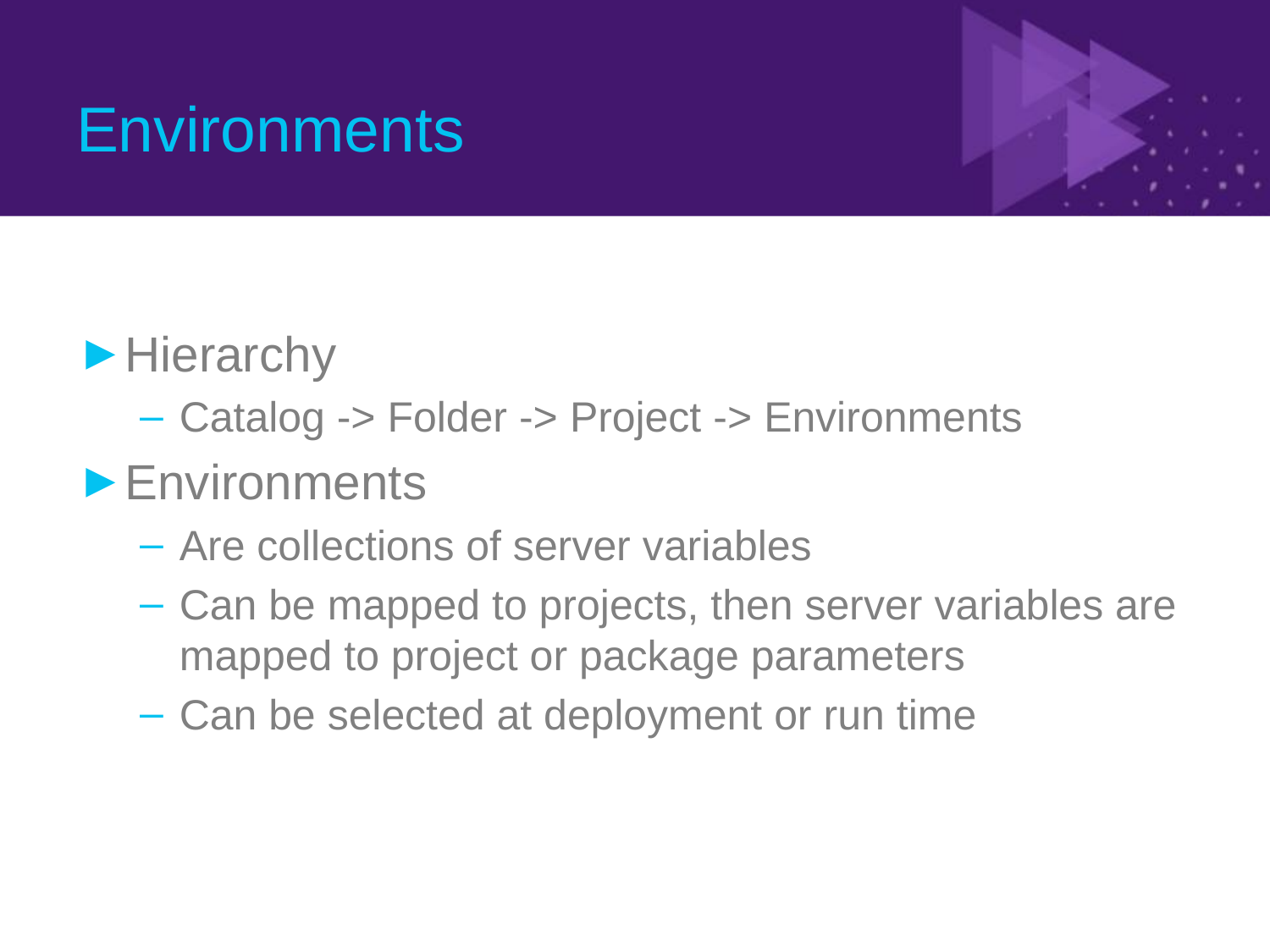

# Environments
Hierarchy
Catalog -> Folder -> Project -> Environments
Environments
Are collections of server variables
Can be mapped to projects, then server variables are mapped to project or package parameters
Can be selected at deployment or run time